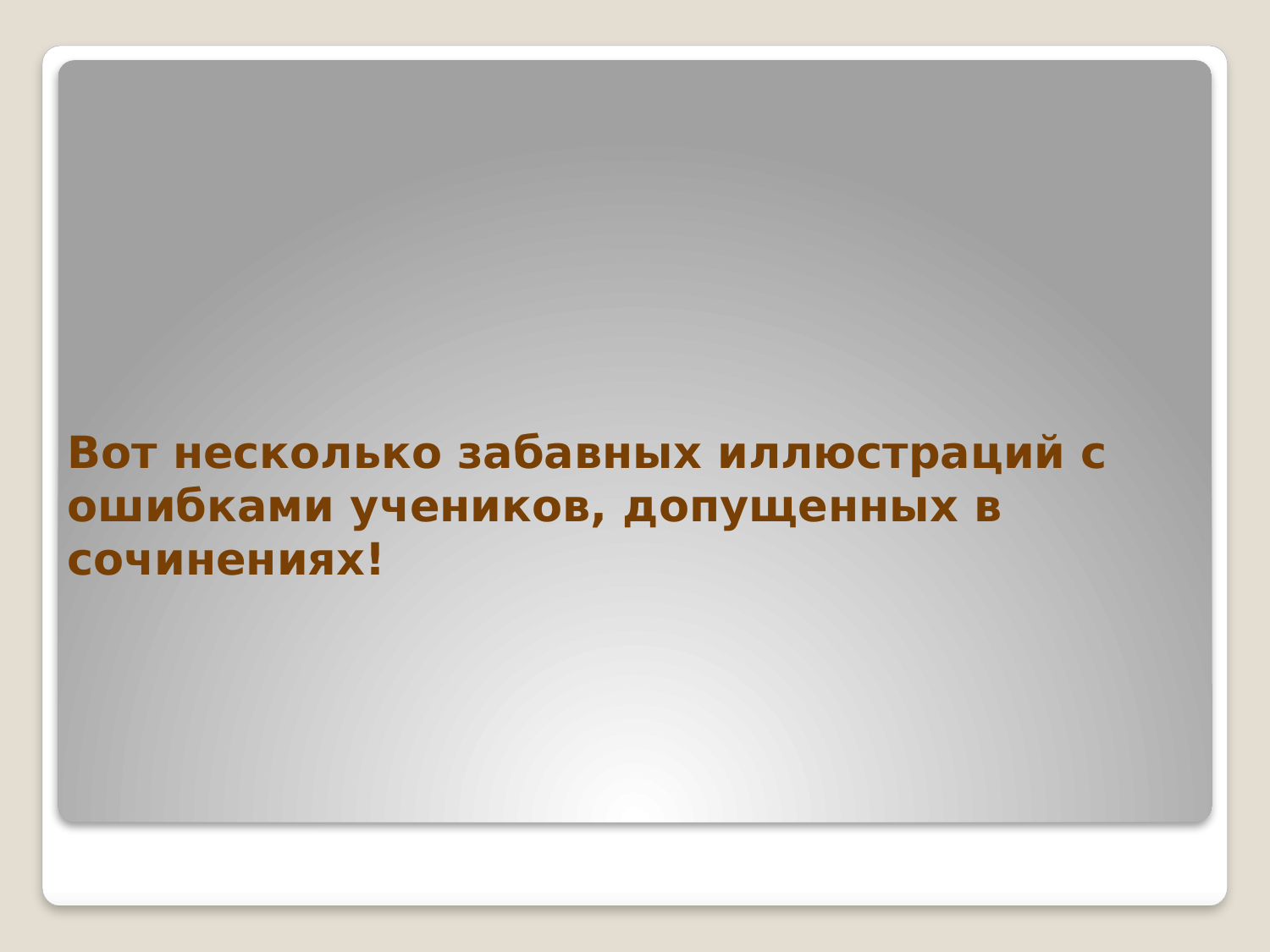

# Вот несколько забавных иллюстраций с ошибками учеников, допущенных в сочинениях!